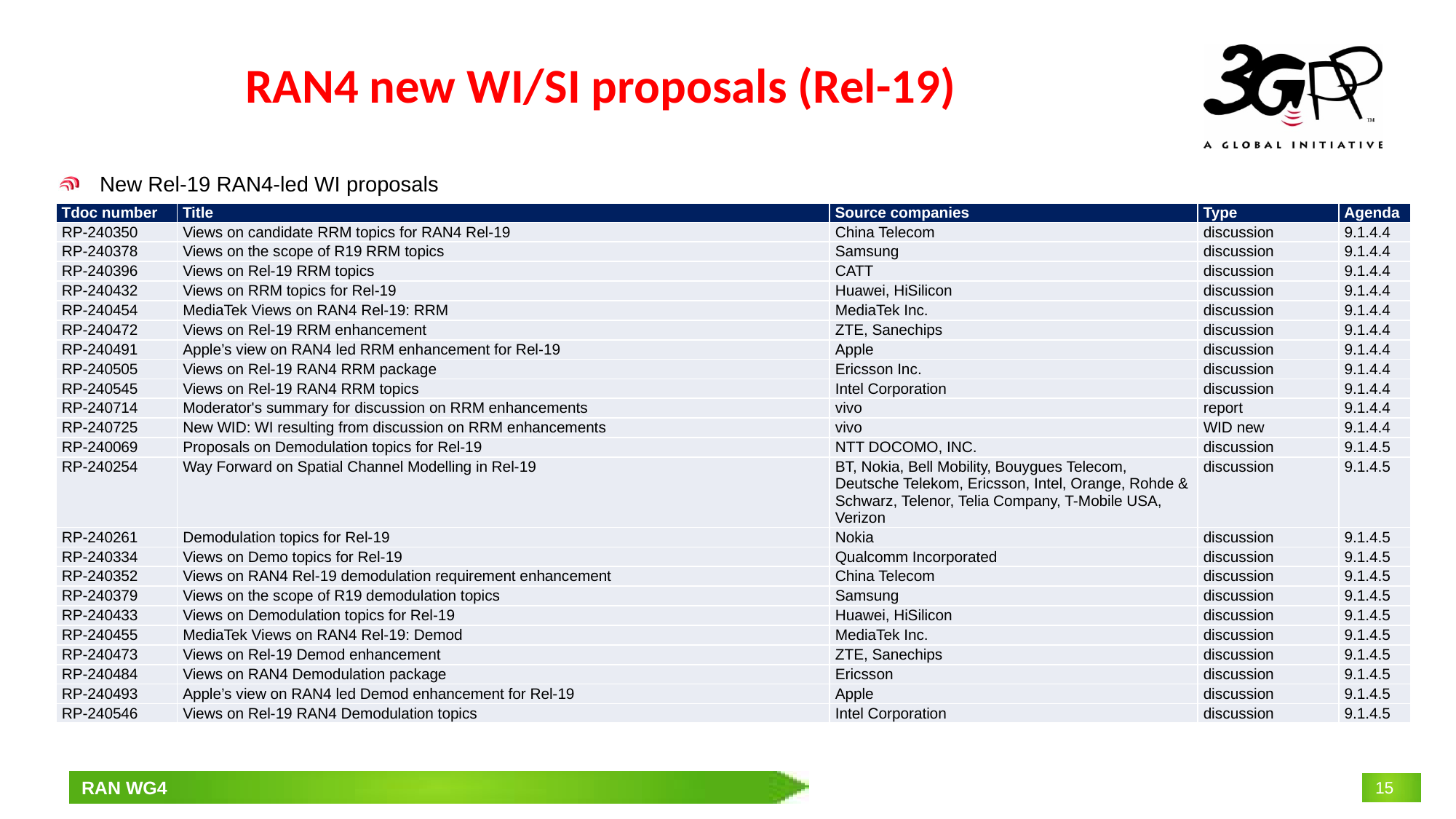

# RAN4 new WI/SI proposals (Rel-19)
New Rel-19 RAN4-led WI proposals

| Tdoc number | Title | Source companies | Type | Agenda |
| --- | --- | --- | --- | --- |
| RP-240350 | Views on candidate RRM topics for RAN4 Rel-19 | China Telecom | discussion | 9.1.4.4 |
| RP-240378 | Views on the scope of R19 RRM topics | Samsung | discussion | 9.1.4.4 |
| RP-240396 | Views on Rel-19 RRM topics | CATT | discussion | 9.1.4.4 |
| RP-240432 | Views on RRM topics for Rel-19 | Huawei, HiSilicon | discussion | 9.1.4.4 |
| RP-240454 | MediaTek Views on RAN4 Rel-19: RRM | MediaTek Inc. | discussion | 9.1.4.4 |
| RP-240472 | Views on Rel-19 RRM enhancement | ZTE, Sanechips | discussion | 9.1.4.4 |
| RP-240491 | Apple’s view on RAN4 led RRM enhancement for Rel-19 | Apple | discussion | 9.1.4.4 |
| RP-240505 | Views on Rel-19 RAN4 RRM package | Ericsson Inc. | discussion | 9.1.4.4 |
| RP-240545 | Views on Rel-19 RAN4 RRM topics | Intel Corporation | discussion | 9.1.4.4 |
| RP-240714 | Moderator's summary for discussion on RRM enhancements | vivo | report | 9.1.4.4 |
| RP-240725 | New WID: WI resulting from discussion on RRM enhancements | vivo | WID new | 9.1.4.4 |
| RP-240069 | Proposals on Demodulation topics for Rel-19 | NTT DOCOMO, INC. | discussion | 9.1.4.5 |
| RP-240254 | Way Forward on Spatial Channel Modelling in Rel-19 | BT, Nokia, Bell Mobility, Bouygues Telecom, Deutsche Telekom, Ericsson, Intel, Orange, Rohde & Schwarz, Telenor, Telia Company, T-Mobile USA, Verizon | discussion | 9.1.4.5 |
| RP-240261 | Demodulation topics for Rel-19 | Nokia | discussion | 9.1.4.5 |
| RP-240334 | Views on Demo topics for Rel-19 | Qualcomm Incorporated | discussion | 9.1.4.5 |
| RP-240352 | Views on RAN4 Rel-19 demodulation requirement enhancement | China Telecom | discussion | 9.1.4.5 |
| RP-240379 | Views on the scope of R19 demodulation topics | Samsung | discussion | 9.1.4.5 |
| RP-240433 | Views on Demodulation topics for Rel-19 | Huawei, HiSilicon | discussion | 9.1.4.5 |
| RP-240455 | MediaTek Views on RAN4 Rel-19: Demod | MediaTek Inc. | discussion | 9.1.4.5 |
| RP-240473 | Views on Rel-19 Demod enhancement | ZTE, Sanechips | discussion | 9.1.4.5 |
| RP-240484 | Views on RAN4 Demodulation package | Ericsson | discussion | 9.1.4.5 |
| RP-240493 | Apple’s view on RAN4 led Demod enhancement for Rel-19 | Apple | discussion | 9.1.4.5 |
| RP-240546 | Views on Rel-19 RAN4 Demodulation topics | Intel Corporation | discussion | 9.1.4.5 |